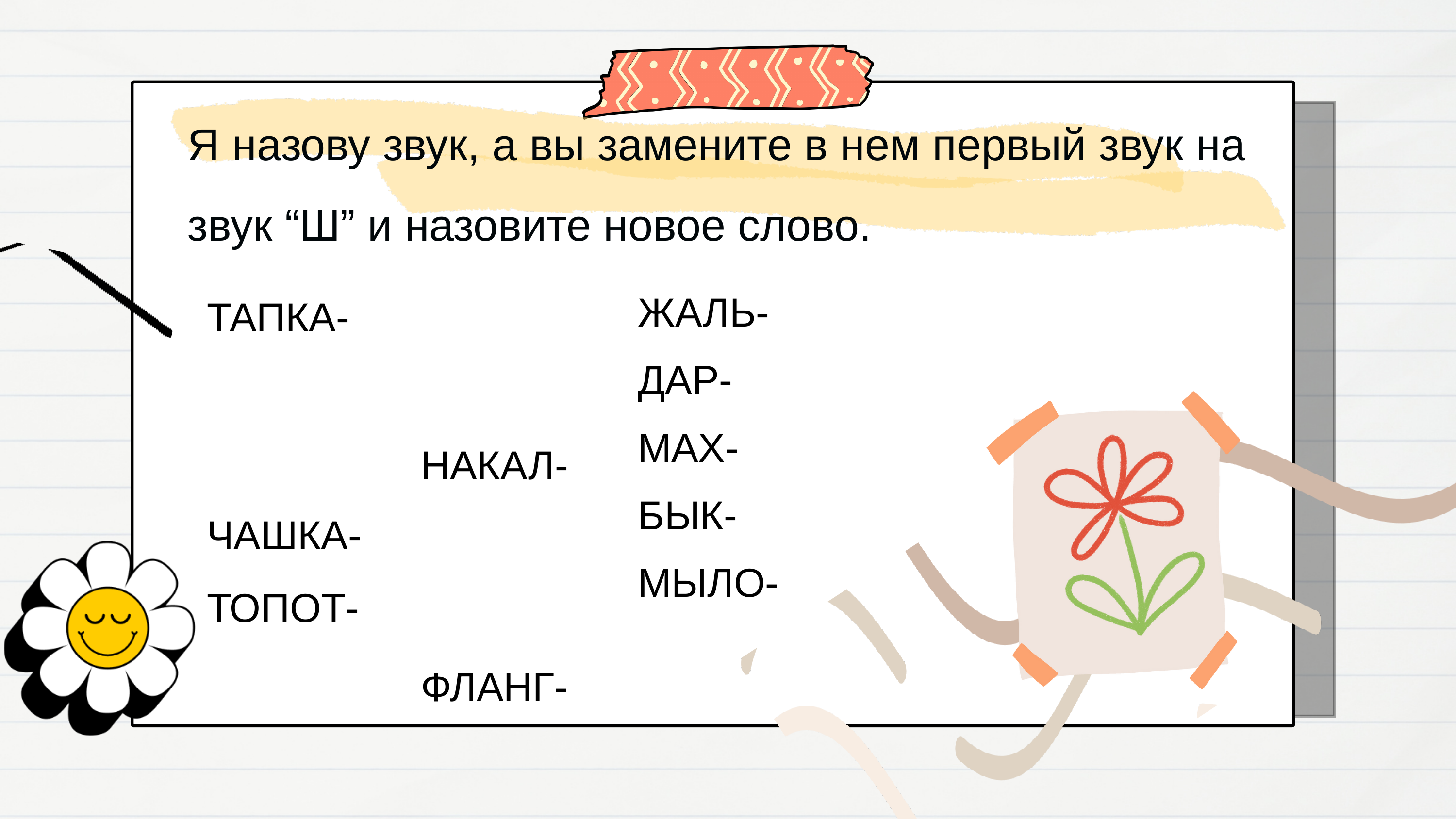

Я назову звук, а вы замените в нем первый звук на звук “Ш” и назовите новое слово.

НАКАЛ-
ФЛАНГ-
ГАРИК-

ТАПКА-
ЧАШКА-
ТОПОТ-
СПОРЫ-
МАЙКА-

ЖАЛЬ-
ДАР-
МАХ-
БЫК-
МЫЛО-